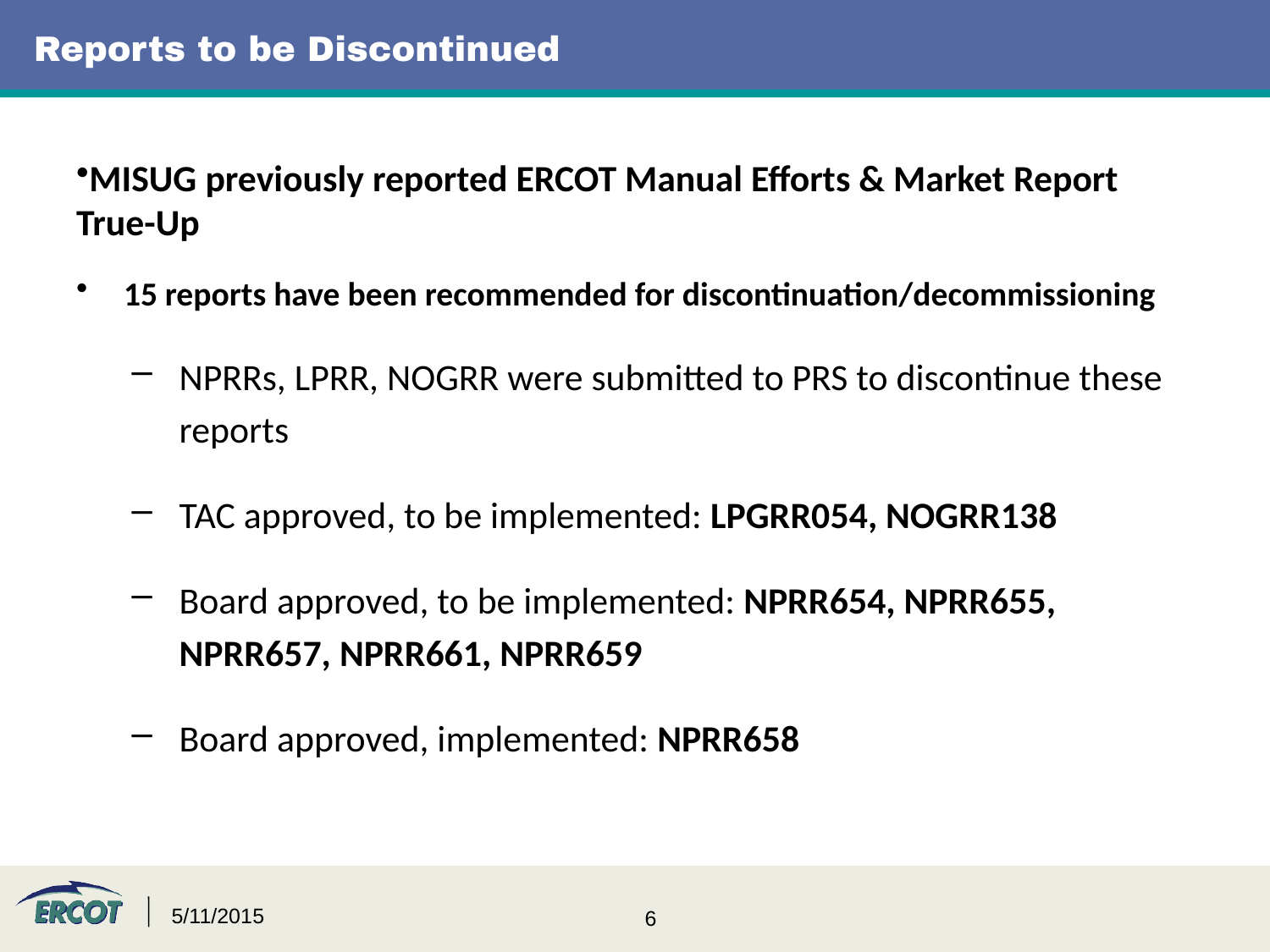

# Reports to be Discontinued
MISUG previously reported ERCOT Manual Efforts & Market Report True-Up
15 reports have been recommended for discontinuation/decommissioning
NPRRs, LPRR, NOGRR were submitted to PRS to discontinue these reports
TAC approved, to be implemented: LPGRR054, NOGRR138
Board approved, to be implemented: NPRR654, NPRR655, NPRR657, NPRR661, NPRR659
Board approved, implemented: NPRR658
5/11/2015